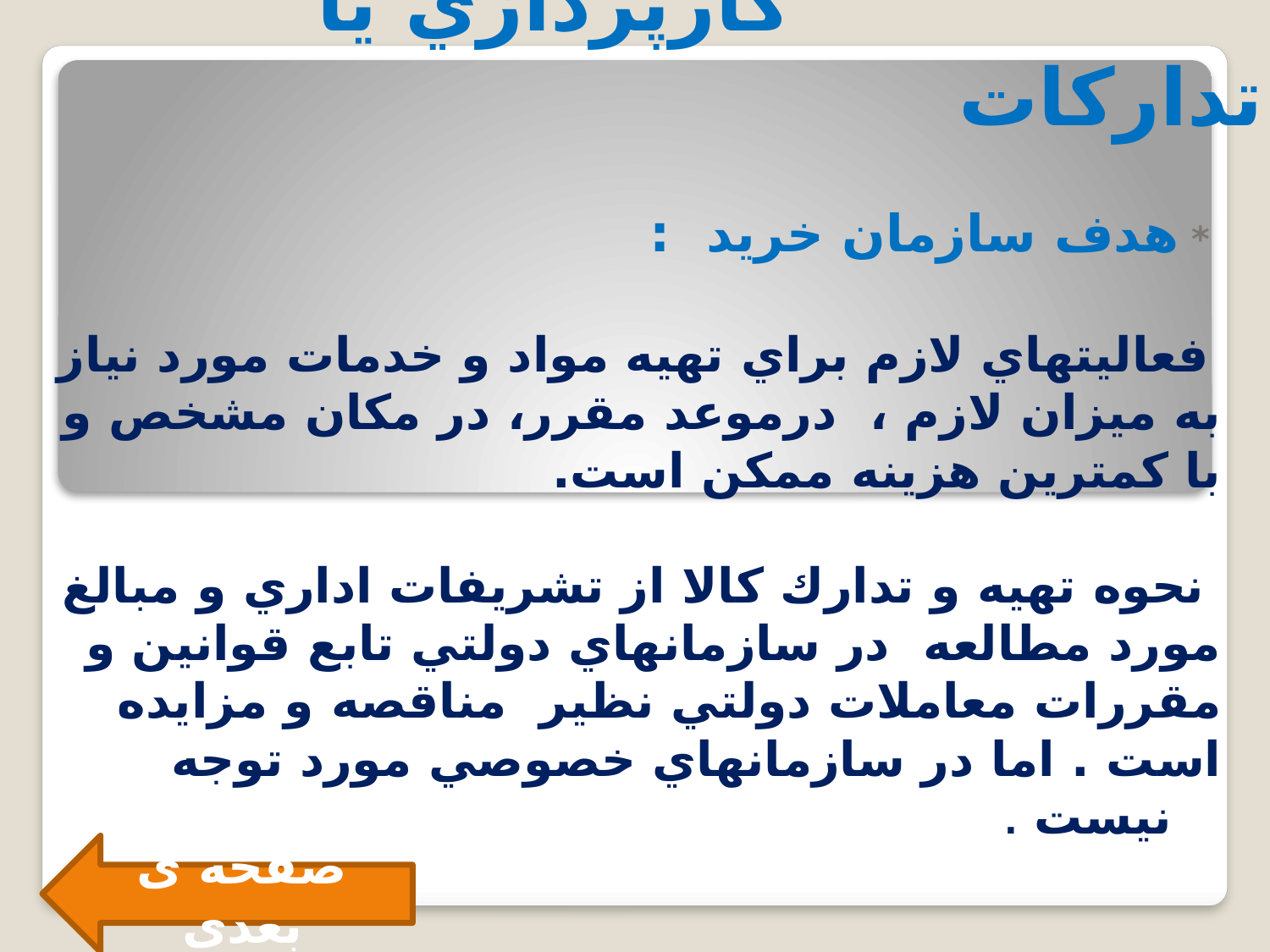

# كارپردازي يا تداركات

 * هدف سازمان خريد  :

 فعاليتهاي لازم براي تهيه مواد و خدمات مورد نياز به ميزان لازم ،  درموعد مقرر، در مكان مشخص و با کمترين هزينه ممكن است.

 نحوه تهيه و تدارك كالا از تشريفات اداري و مبالغ مورد مطالعه  در سازمانهاي دولتي تابع قوانين و مقررات معاملات دولتي نظير  مناقصه و مزايده است . اما در سازمانهاي خصوصي مورد توجه
   نيست .

صفحه ی بعدی